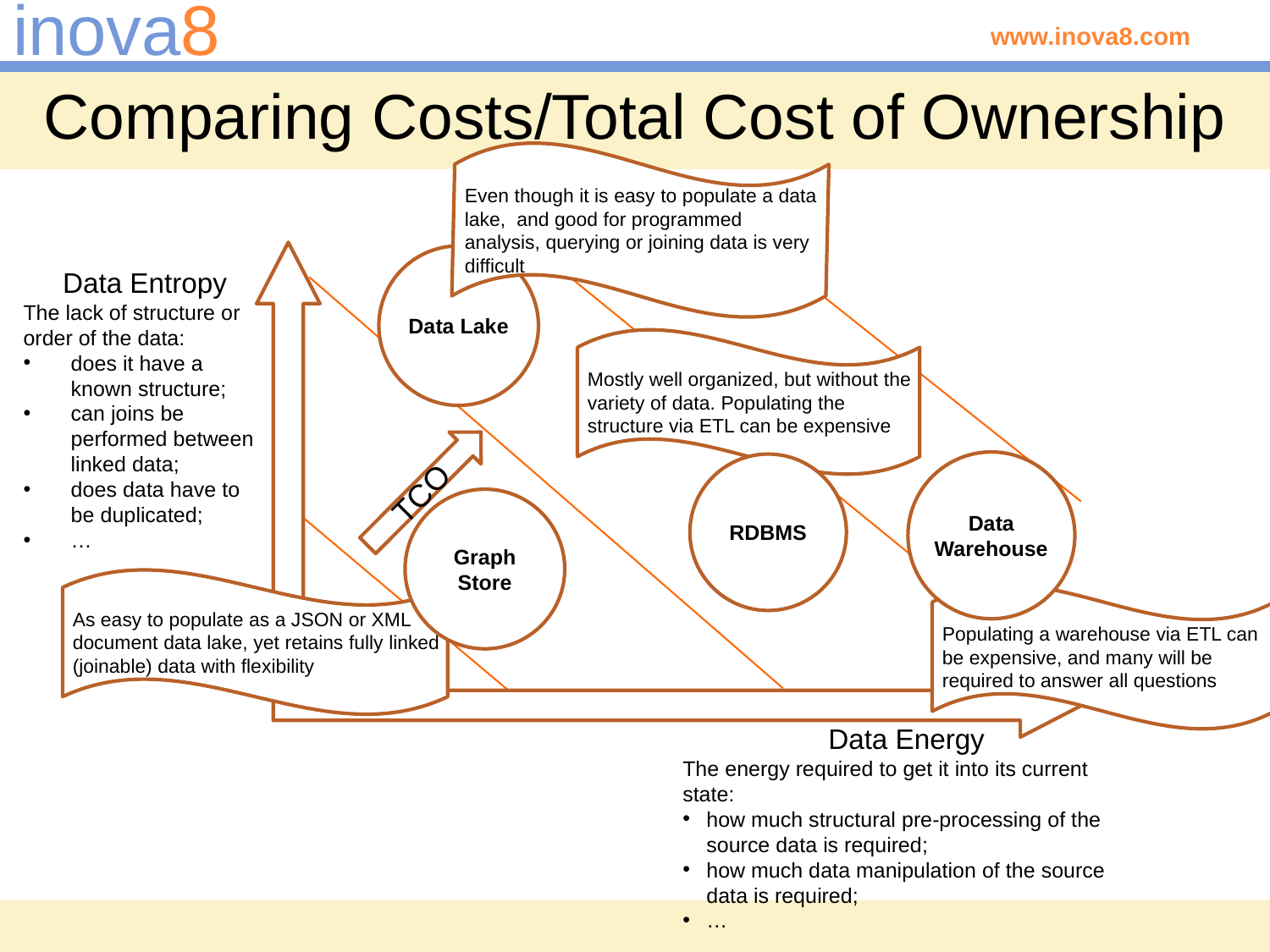

# Comparing Costs/Total Cost of Ownership

Even though it is easy to populate a data lake,  and good for programmed analysis, querying or joining data is very difficult
Data Lake
Data Entropy
The lack of structure or order of the data:
does it have a known structure;
can joins be performed between linked data;
does data have to be duplicated;
…
Mostly well organized, but without the variety of data. Populating the structure via ETL can be expensive
Data Warehouse
RDBMS
TCO
Graph
Store
As easy to populate as a JSON or XML document data lake, yet retains fully linked (joinable) data with flexibility
Populating a warehouse via ETL can be expensive, and many will be required to answer all questions
Data Energy
The energy required to get it into its current state:
how much structural pre-processing of the source data is required;
how much data manipulation of the source data is required;
…